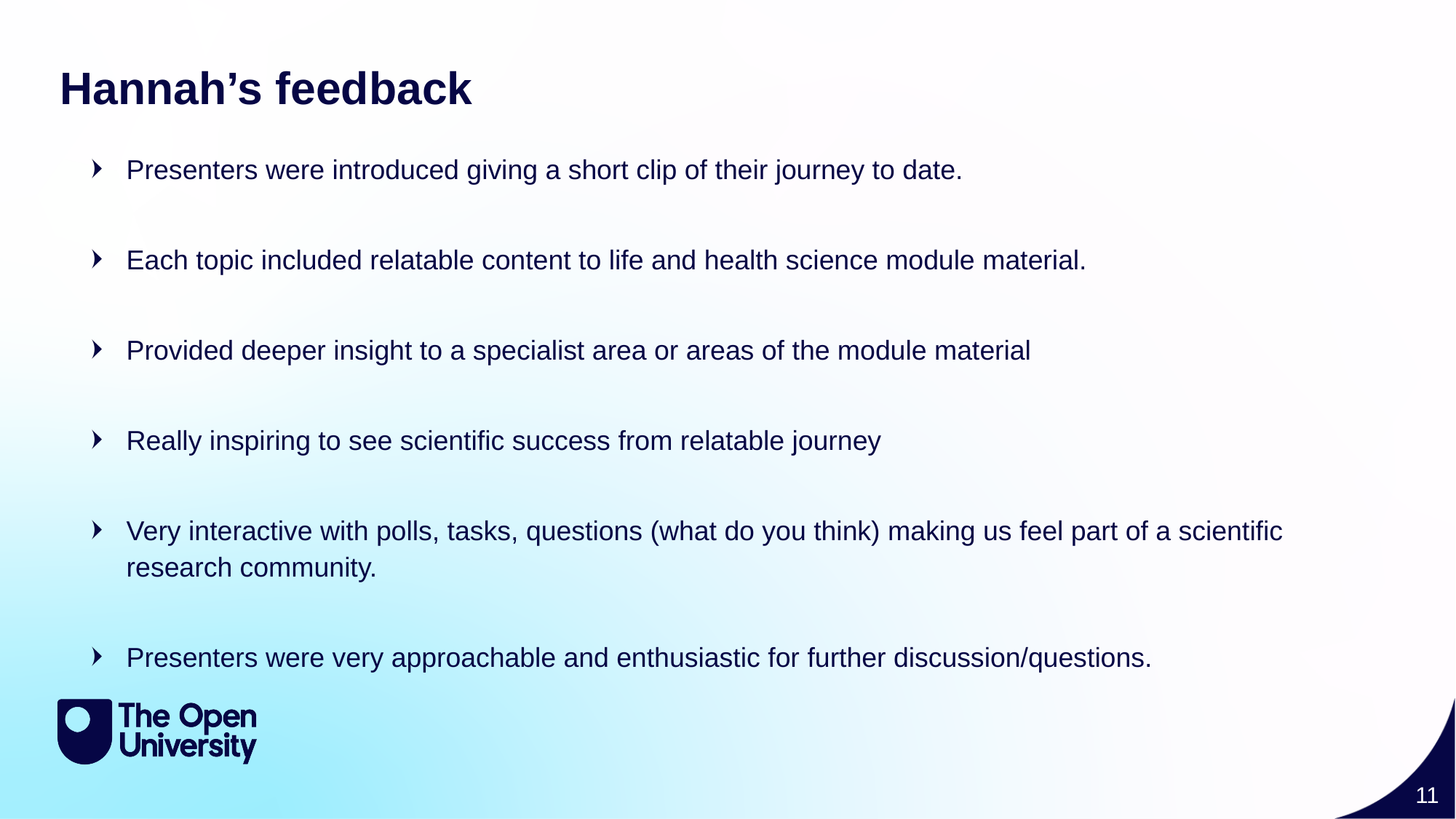

Hannah’s feedback
Presenters were introduced giving a short clip of their journey to date.

Each topic included relatable content to life and health science module material.

Provided deeper insight to a specialist area or areas of the module material

Really inspiring to see scientific success from relatable journey

Very interactive with polls, tasks, questions (what do you think) making us feel part of a scientific research community.

Presenters were very approachable and enthusiastic for further discussion/questions.